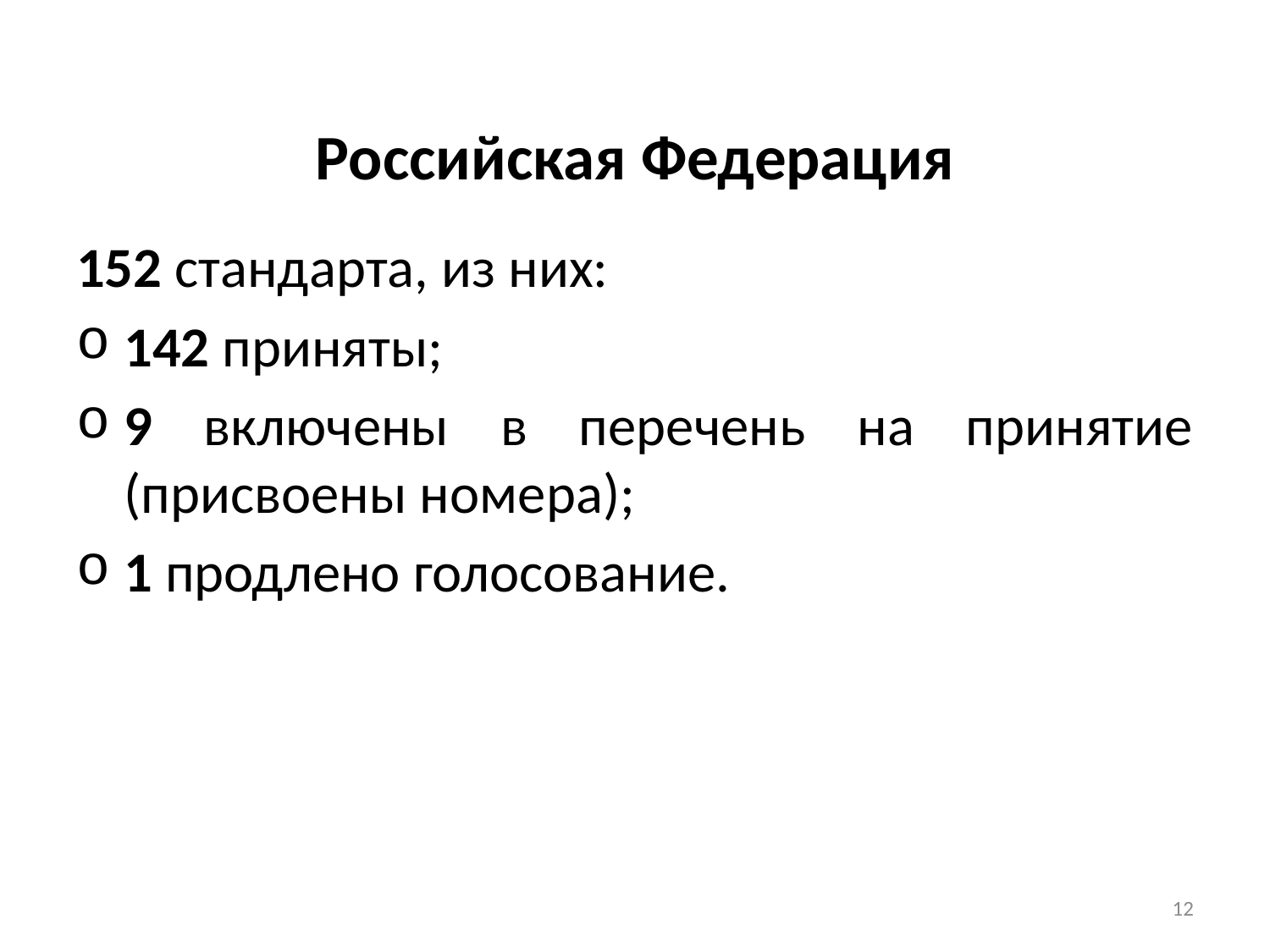

# Российская Федерация
152 стандарта, из них:
142 приняты;
9 включены в перечень на принятие (присвоены номера);
1 продлено голосование.

12